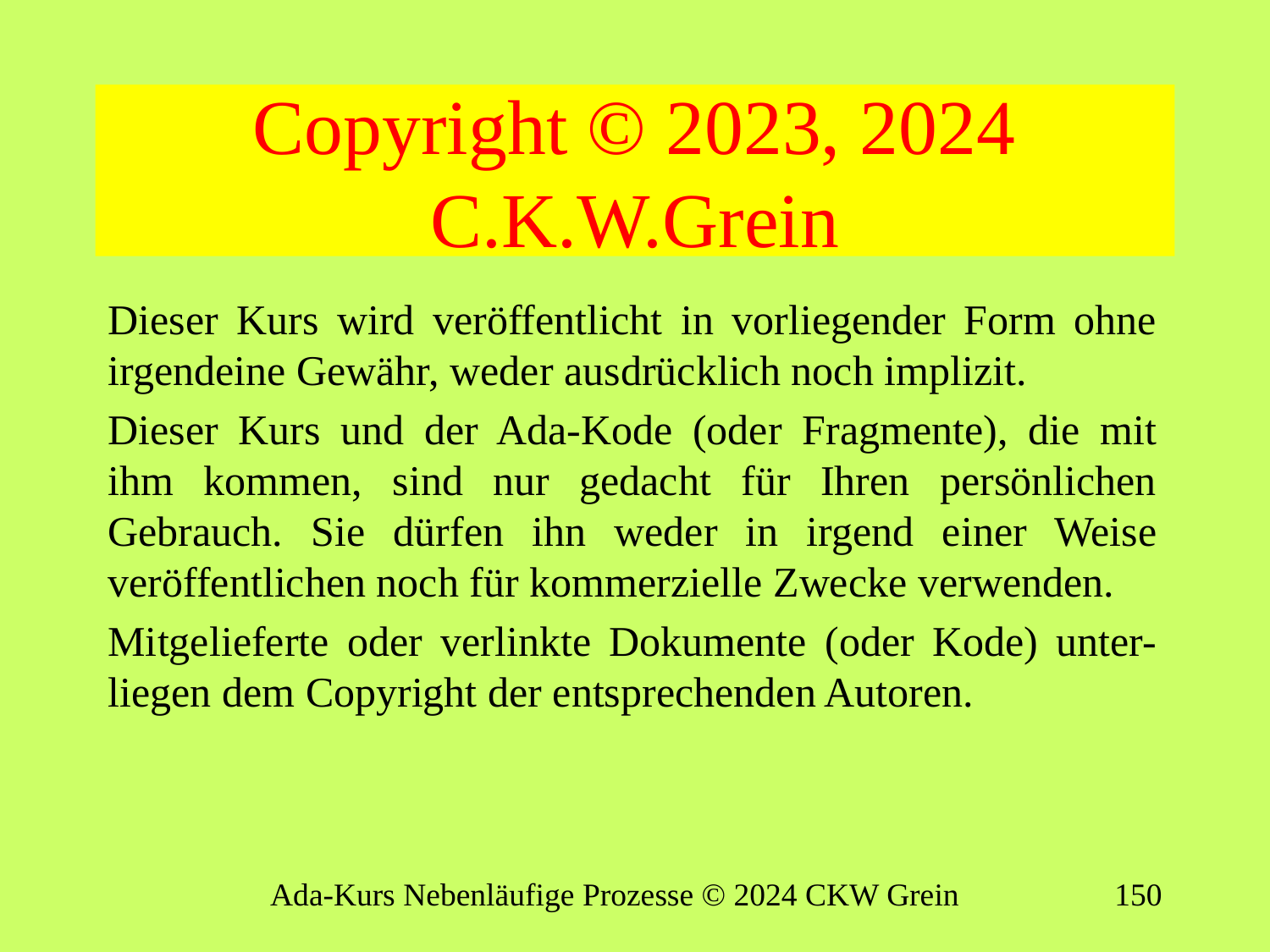

# Copyright © 2023, 2024 C.K.W.Grein
Dieser Kurs wird veröffentlicht in vorliegender Form ohne irgendeine Gewähr, weder ausdrücklich noch implizit.
Dieser Kurs und der Ada-Kode (oder Fragmente), die mit ihm kommen, sind nur gedacht für Ihren persönlichen Gebrauch. Sie dürfen ihn weder in irgend einer Weise veröffentlichen noch für kommerzielle Zwecke verwenden.
Mitgelieferte oder verlinkte Dokumente (oder Kode) unter-liegen dem Copyright der entsprechenden Autoren.
Ada-Kurs Nebenläufige Prozesse © 2024 CKW Grein
150